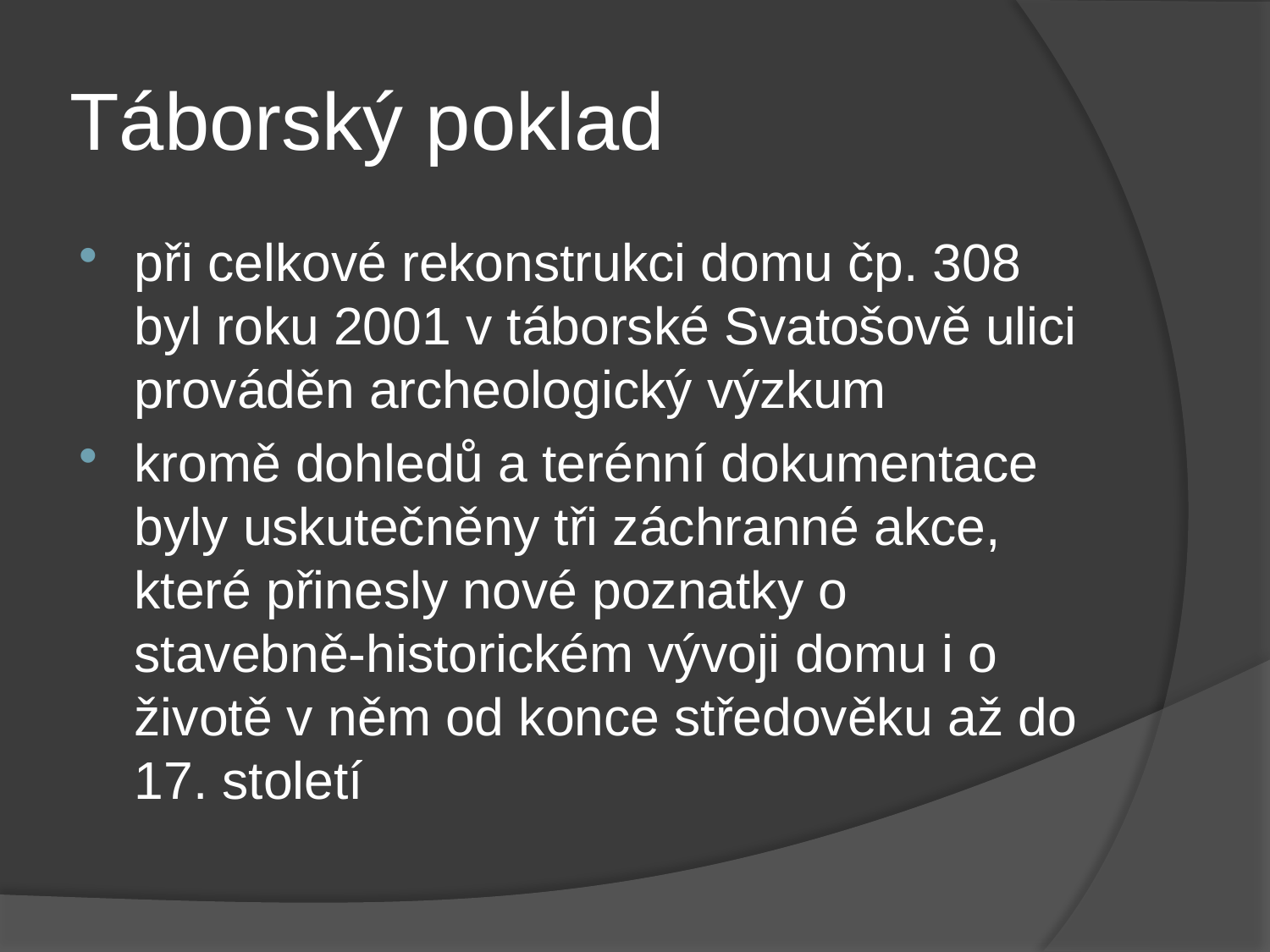

# Táborský poklad
při celkové rekonstrukci domu čp. 308 byl roku 2001 v táborské Svatošově ulici prováděn archeologický výzkum
kromě dohledů a terénní dokumentace byly uskutečněny tři záchranné akce, které přinesly nové poznatky o stavebně-historickém vývoji domu i o životě v něm od konce středověku až do 17. století